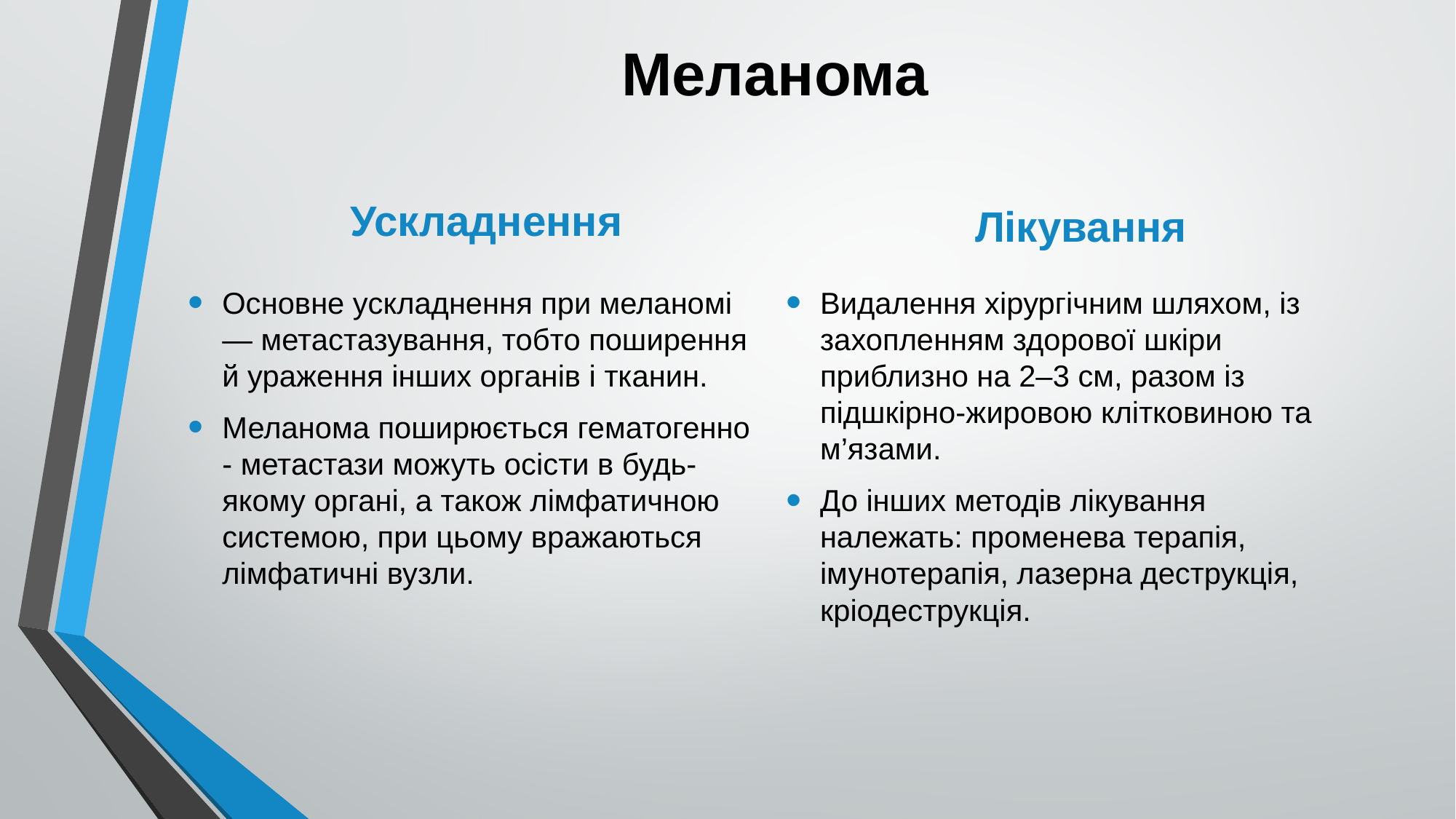

# Меланома
Ускладнення
Лікування
Видалення хірургічним шляхом, із захопленням здорової шкіри приблизно на 2–3 см, разом із підшкірно-жировою клітковиною та м’язами.
До інших методів лікування належать: променева терапія, імунотерапія, лазерна деструкція, кріодеструкція.
Основне ускладнення при меланомі — метастазування, тобто поширення й ураження інших органів і тканин.
Меланома поширюється гематогенно - метастази можуть осісти в будь-якому органі, а також лімфатичною системою, при цьому вражаються лімфатичні вузли.